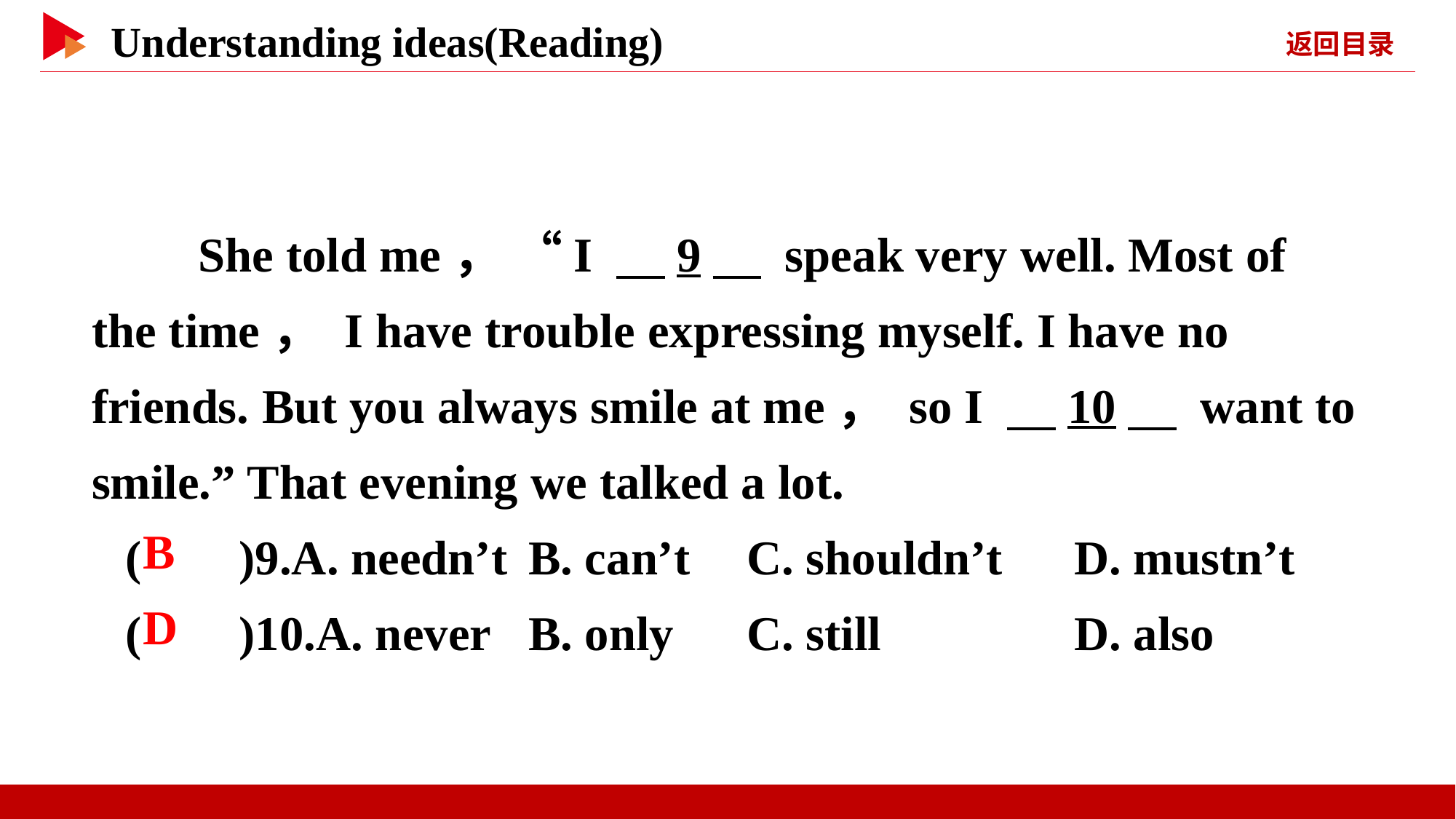

She told me， “I 　9　 speak very well. Most of the time， I have trouble expressing myself. I have no friends. But you always smile at me， so I 　10　 want to smile.” That evening we talked a lot.
(        )9.A. needn’t	B. can’t	C. shouldn’t	D. mustn’t
(        )10.A. never	B. only	C. still		D. also
   B
   D